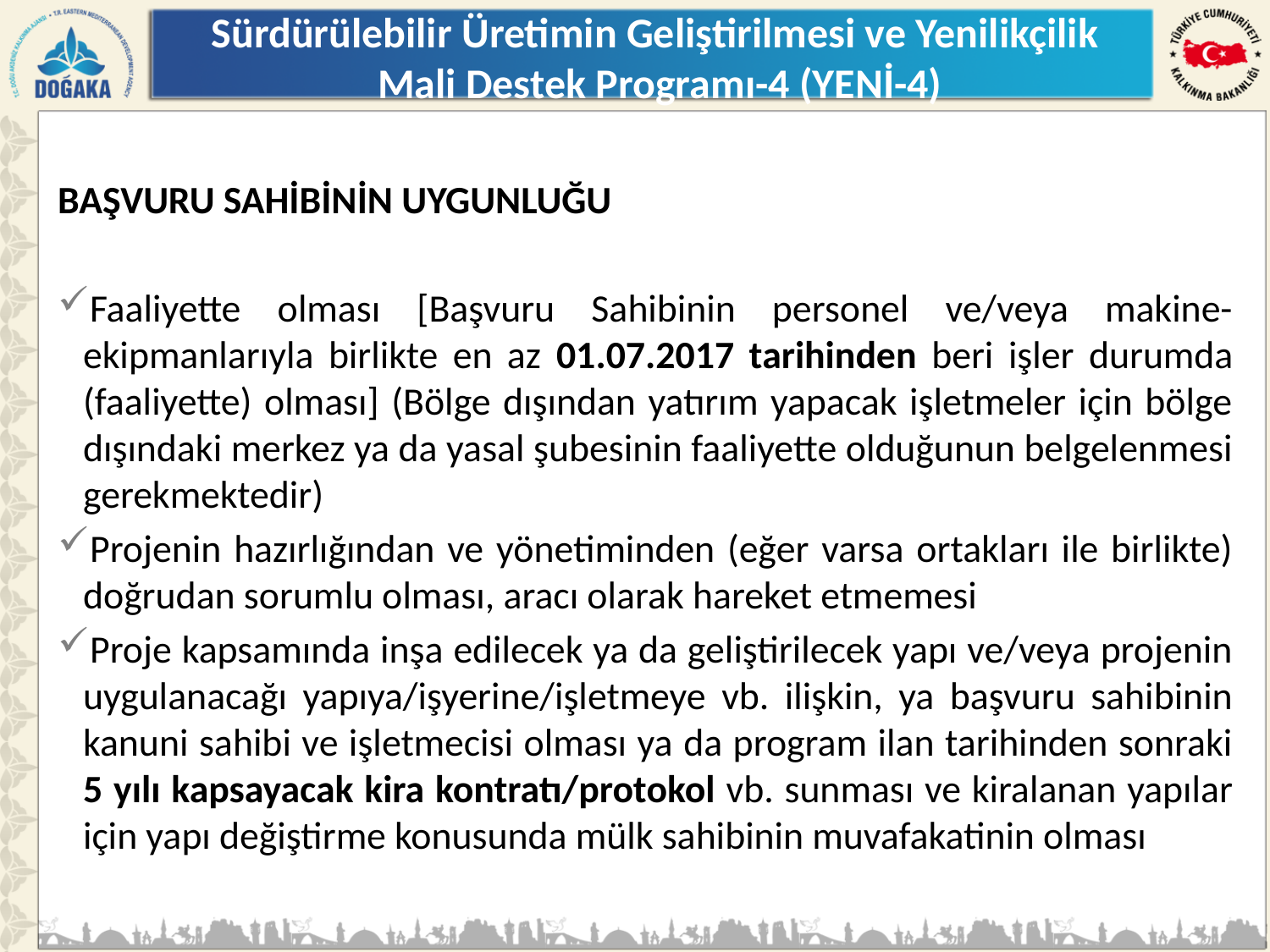

Sürdürülebilir Üretimin Geliştirilmesi ve Yenilikçilik
Mali Destek Programı-4 (YENİ-4)
BAŞVURU SAHİBİNİN UYGUNLUĞU

Faaliyette olması [Başvuru Sahibinin personel ve/veya makine- ekipmanlarıyla birlikte en az 01.07.2017 tarihinden beri işler durumda (faaliyette) olması] (Bölge dışından yatırım yapacak işletmeler için bölge dışındaki merkez ya da yasal şubesinin faaliyette olduğunun belgelenmesi gerekmektedir)
Projenin hazırlığından ve yönetiminden (eğer varsa ortakları ile birlikte) doğrudan sorumlu olması, aracı olarak hareket etmemesi
Proje kapsamında inşa edilecek ya da geliştirilecek yapı ve/veya projenin uygulanacağı yapıya/işyerine/işletmeye vb. ilişkin, ya başvuru sahibinin kanuni sahibi ve işletmecisi olması ya da program ilan tarihinden sonraki 5 yılı kapsayacak kira kontratı/protokol vb. sunması ve kiralanan yapılar için yapı değiştirme konusunda mülk sahibinin muvafakatinin olması